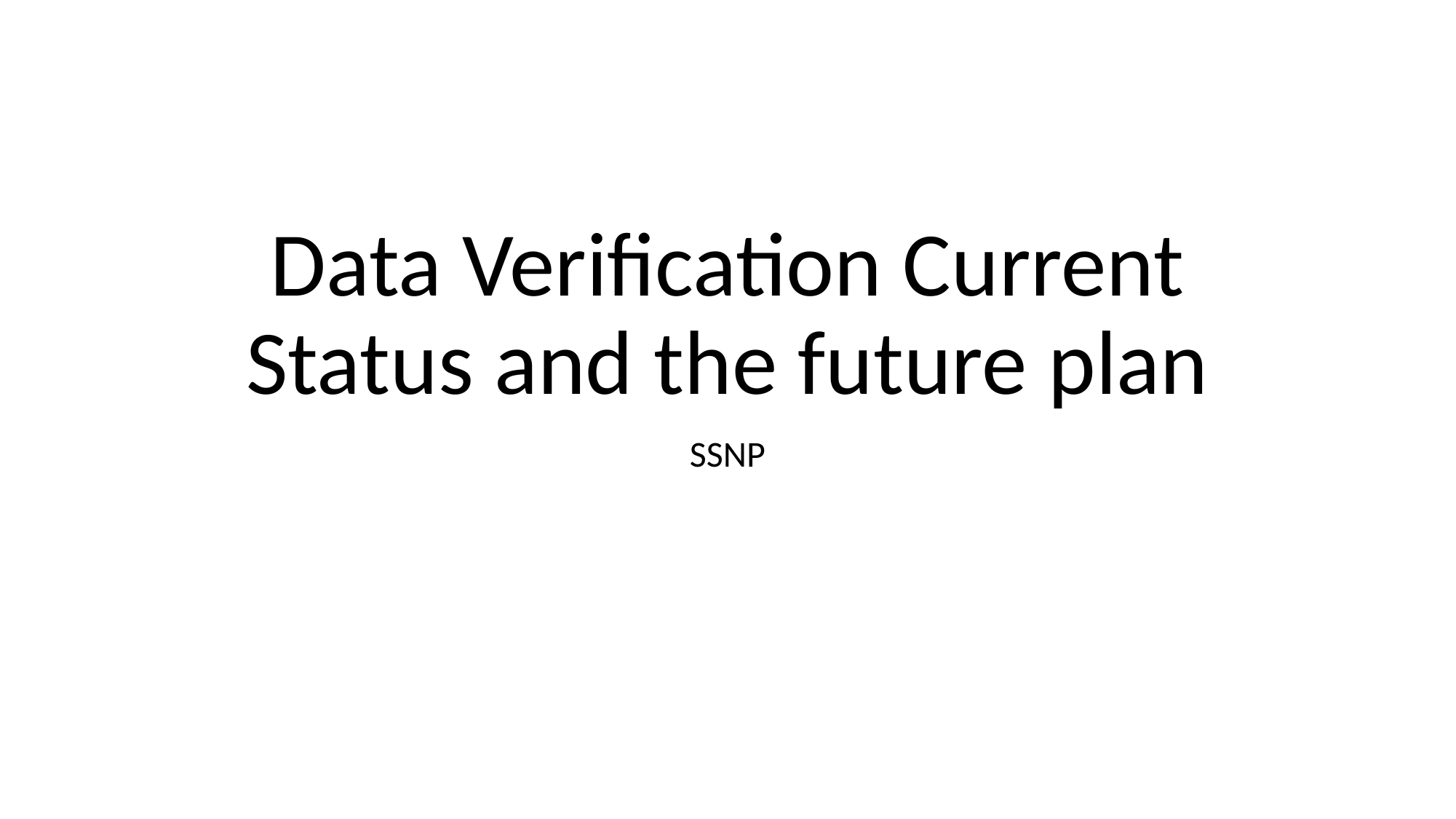

# Data Verification Current Status and the future plan
SSNP